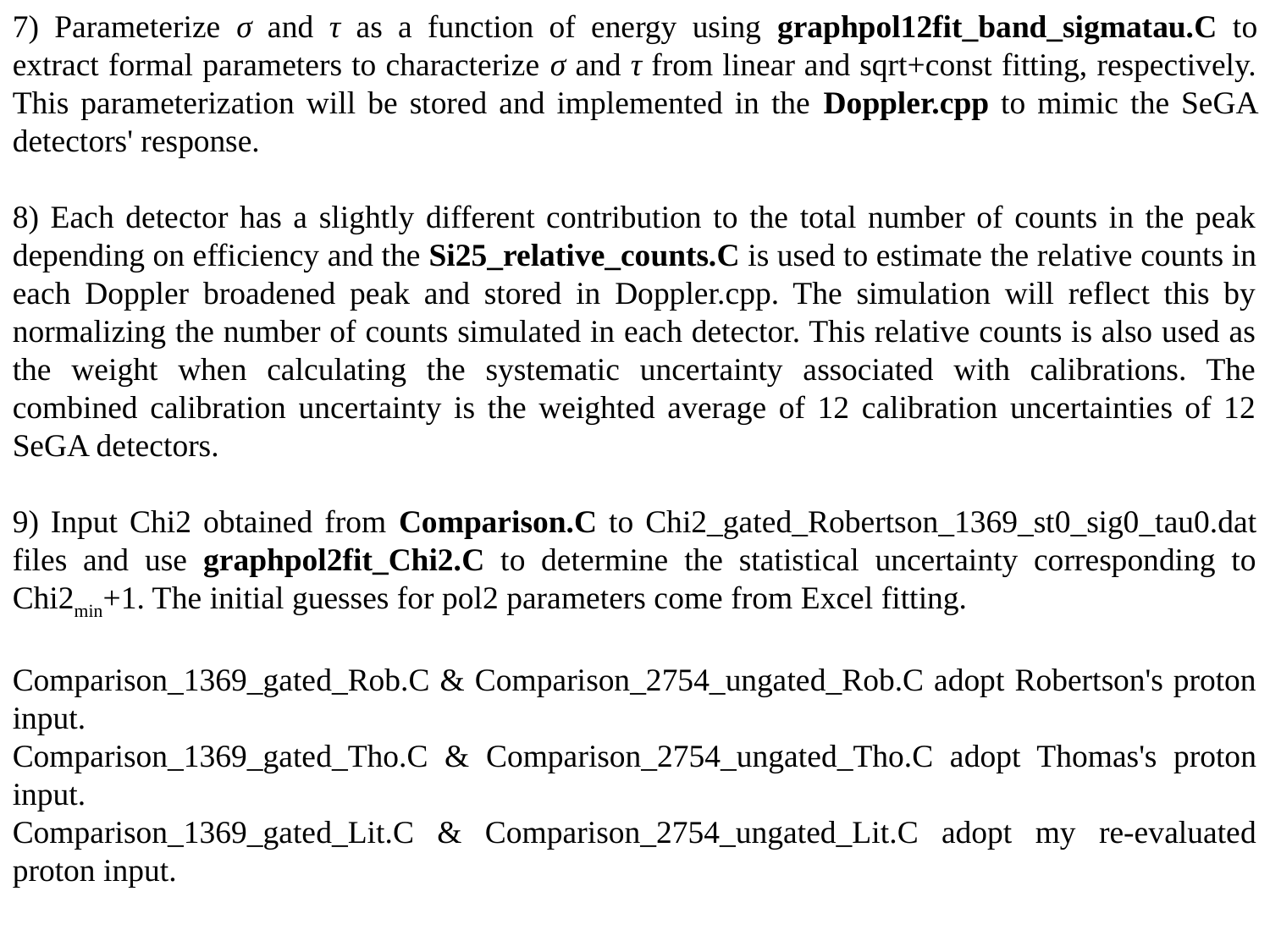

7) Parameterize σ and τ as a function of energy using graphpol12fit_band_sigmatau.C to extract formal parameters to characterize σ and τ from linear and sqrt+const fitting, respectively. This parameterization will be stored and implemented in the Doppler.cpp to mimic the SeGA detectors' response.

8) Each detector has a slightly different contribution to the total number of counts in the peak depending on efficiency and the Si25_relative_counts.C is used to estimate the relative counts in each Doppler broadened peak and stored in Doppler.cpp. The simulation will reflect this by normalizing the number of counts simulated in each detector. This relative counts is also used as the weight when calculating the systematic uncertainty associated with calibrations. The combined calibration uncertainty is the weighted average of 12 calibration uncertainties of 12 SeGA detectors.

9) Input Chi2 obtained from Comparison.C to Chi2_gated_Robertson_1369_st0_sig0_tau0.dat files and use graphpol2fit_Chi2.C to determine the statistical uncertainty corresponding to Chi2min+1. The initial guesses for pol2 parameters come from Excel fitting.

Comparison_1369_gated_Rob.C & Comparison_2754_ungated_Rob.C adopt Robertson's proton input.
Comparison_1369_gated_Tho.C & Comparison_2754_ungated_Tho.C adopt Thomas's proton input.
Comparison_1369_gated_Lit.C & Comparison_2754_ungated_Lit.C adopt my re-evaluated proton input.